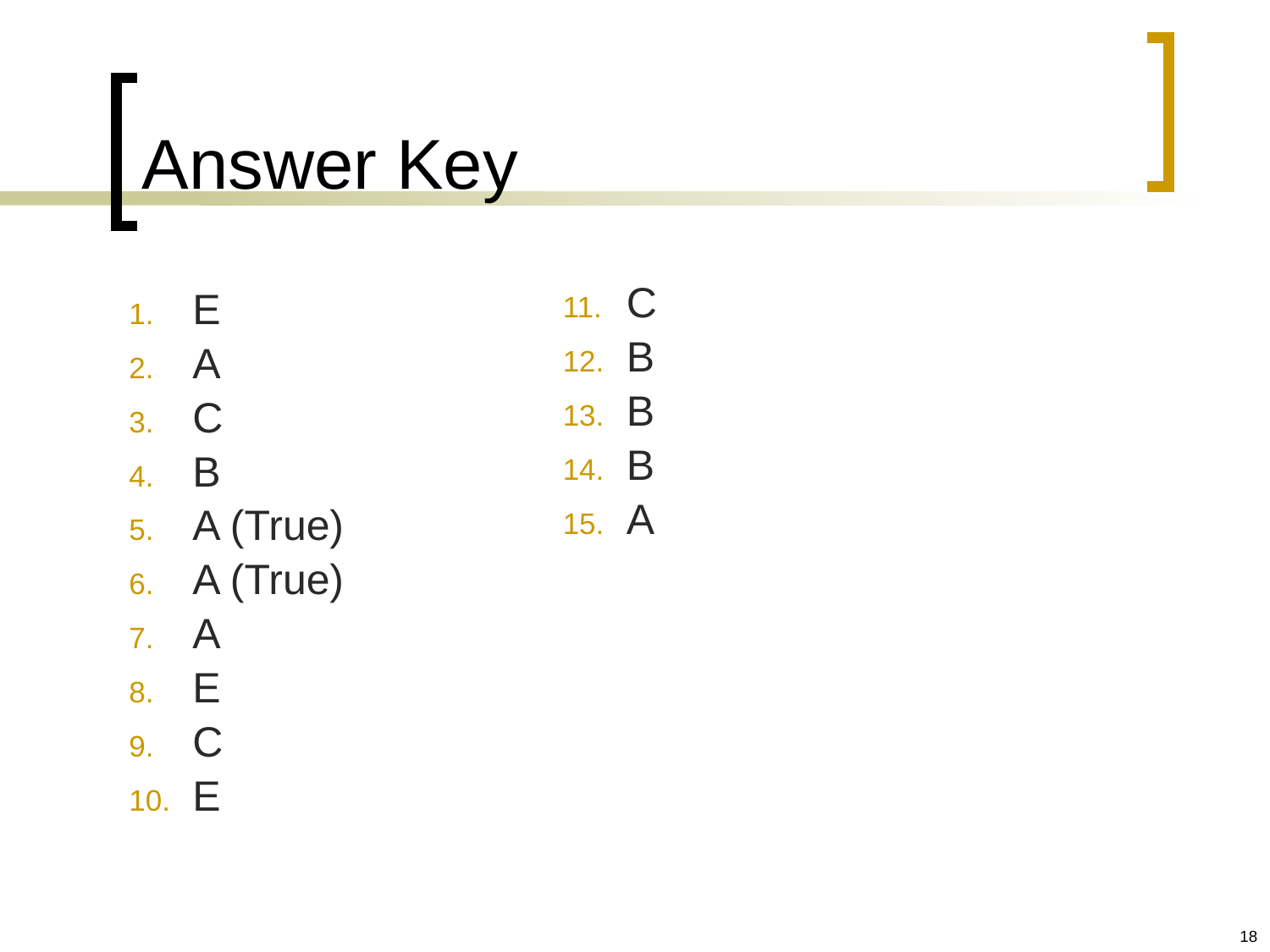

# Answer Key

E
A
C
B
A (True)
A (True)
A
E
C
E

C
B
B
B
A